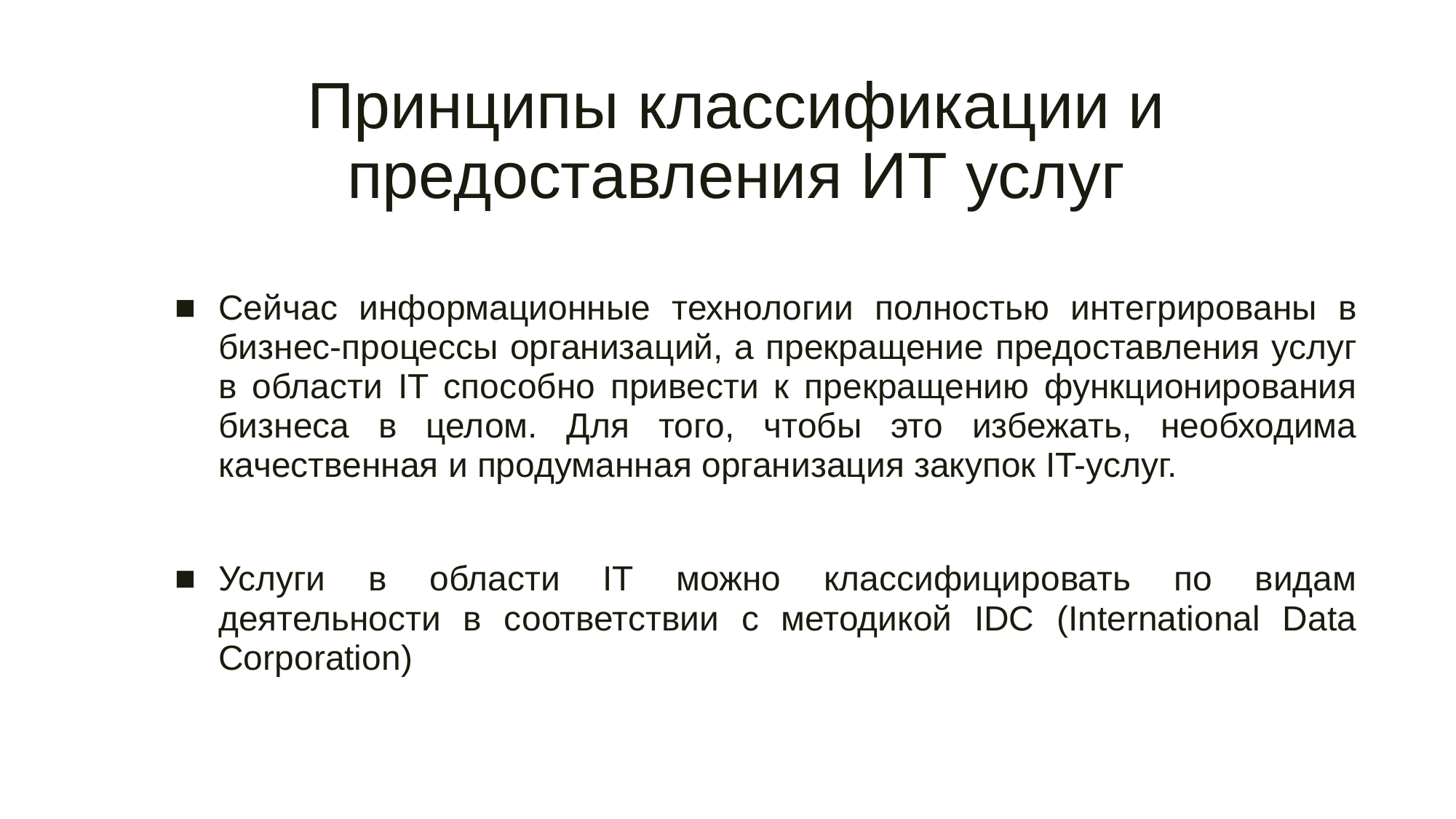

# Принципы классификации и предоставления ИТ услуг
Сейчас информационные технологии полностью интегрированы в бизнес-процессы организаций, а прекращение предоставления услуг в области IT способно привести к прекращению функционирования бизнеса в целом. Для того, чтобы это избежать, необходима качественная и продуманная организация закупок IT-услуг.

Услуги в области IT можно классифицировать по видам деятельности в соответствии с методикой IDC (International Data Corporation)